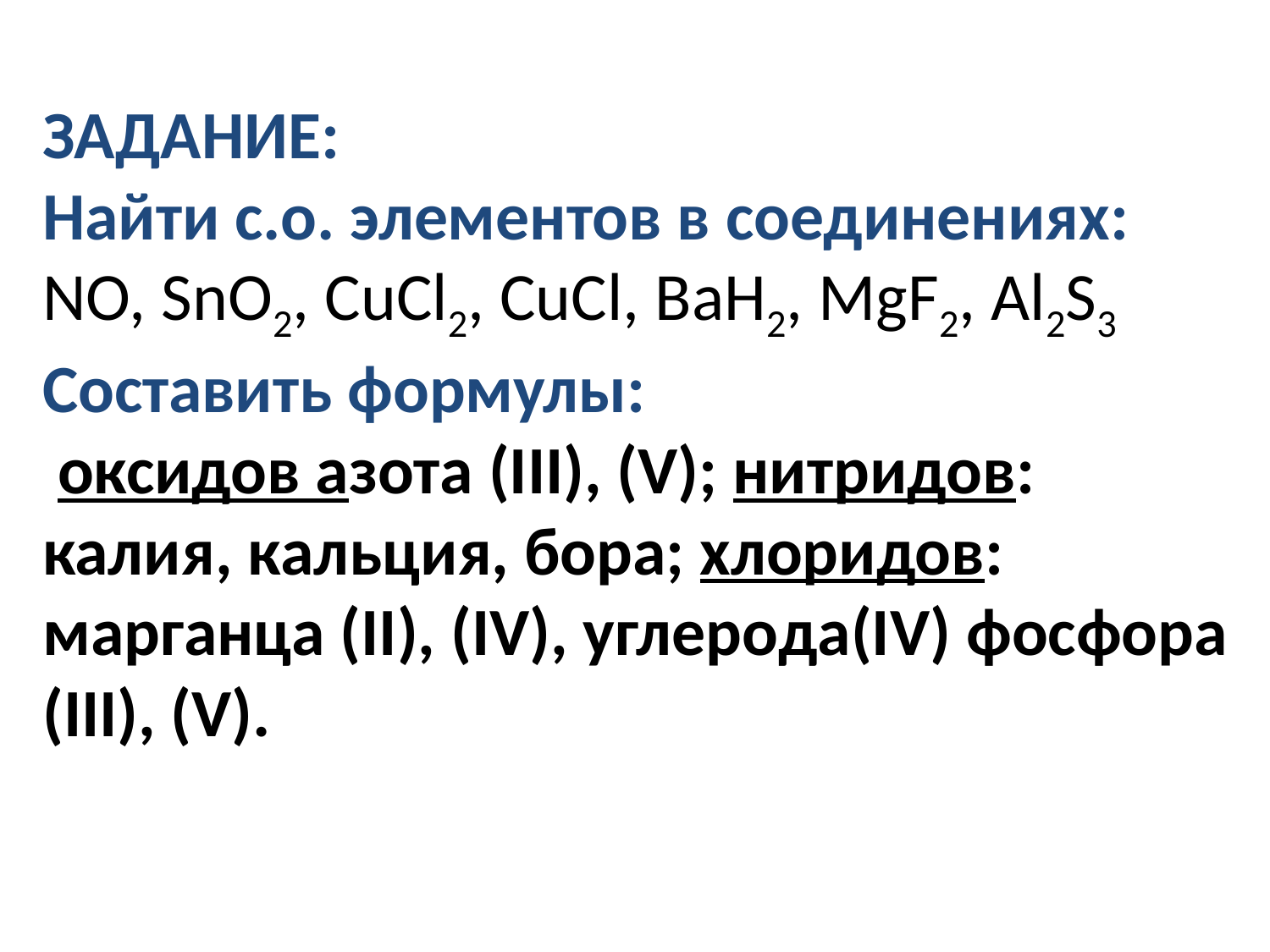

# ЗАДАНИЕ: Найти с.о. элементов в соединениях: NO, SnO2, CuCl2, CuCl, BaH2, MgF2, Al2S3 Составить формулы: оксидов азота (III), (V); нитридов: калия, кальция, бора; хлоридов: марганца (II), (IV), углерода(IV) фосфора (III), (V).